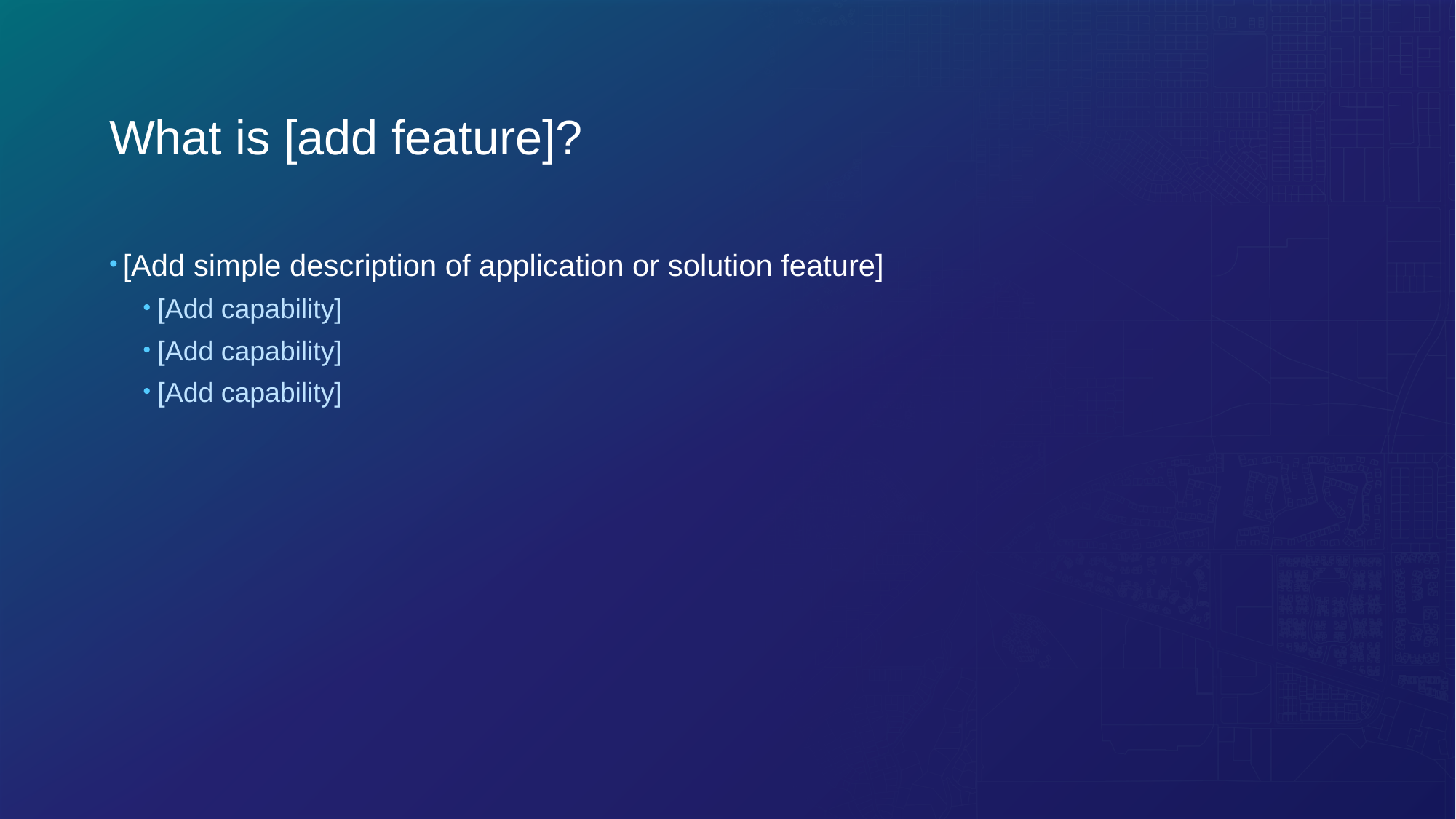

# What is [add feature]?

[Add simple description of application or solution feature]
[Add capability]
[Add capability]
[Add capability]